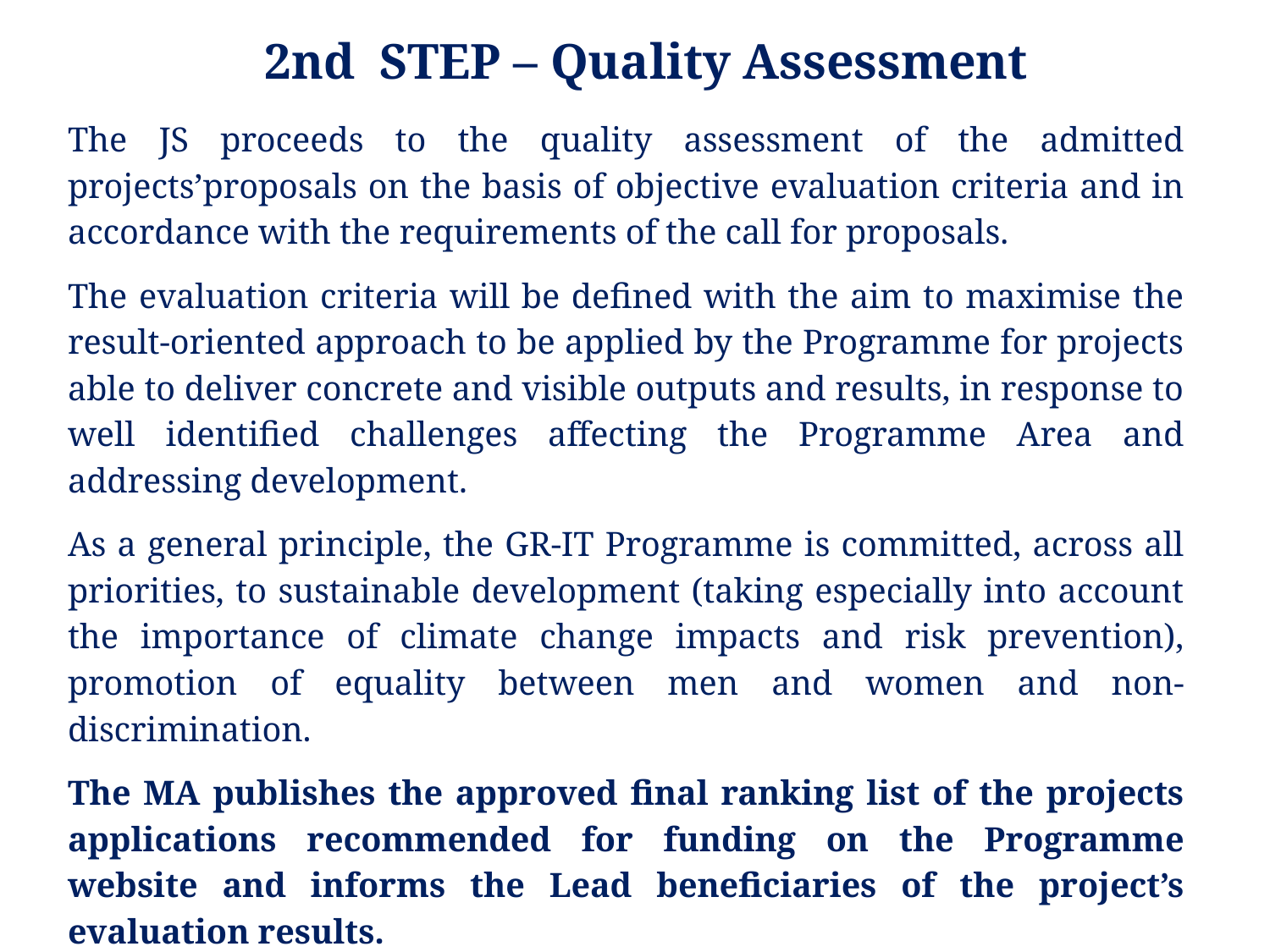

# 2nd  STEP – Quality Assessment
The JS proceeds to the quality assessment of the admitted projects’proposals on the basis of objective evaluation criteria and in accordance with the requirements of the call for proposals.
The evaluation criteria will be defined with the aim to maximise the result-oriented approach to be applied by the Programme for projects able to deliver concrete and visible outputs and results, in response to well identified challenges affecting the Programme Area and addressing development.
As a general principle, the GR-IT Programme is committed, across all priorities, to sustainable development (taking especially into account the importance of climate change impacts and risk prevention), promotion of equality between men and women and non-discrimination.
The MA publishes the approved final ranking list of the projects applications recommended for funding on the Programme website and informs the Lead beneficiaries of the project’s evaluation results.